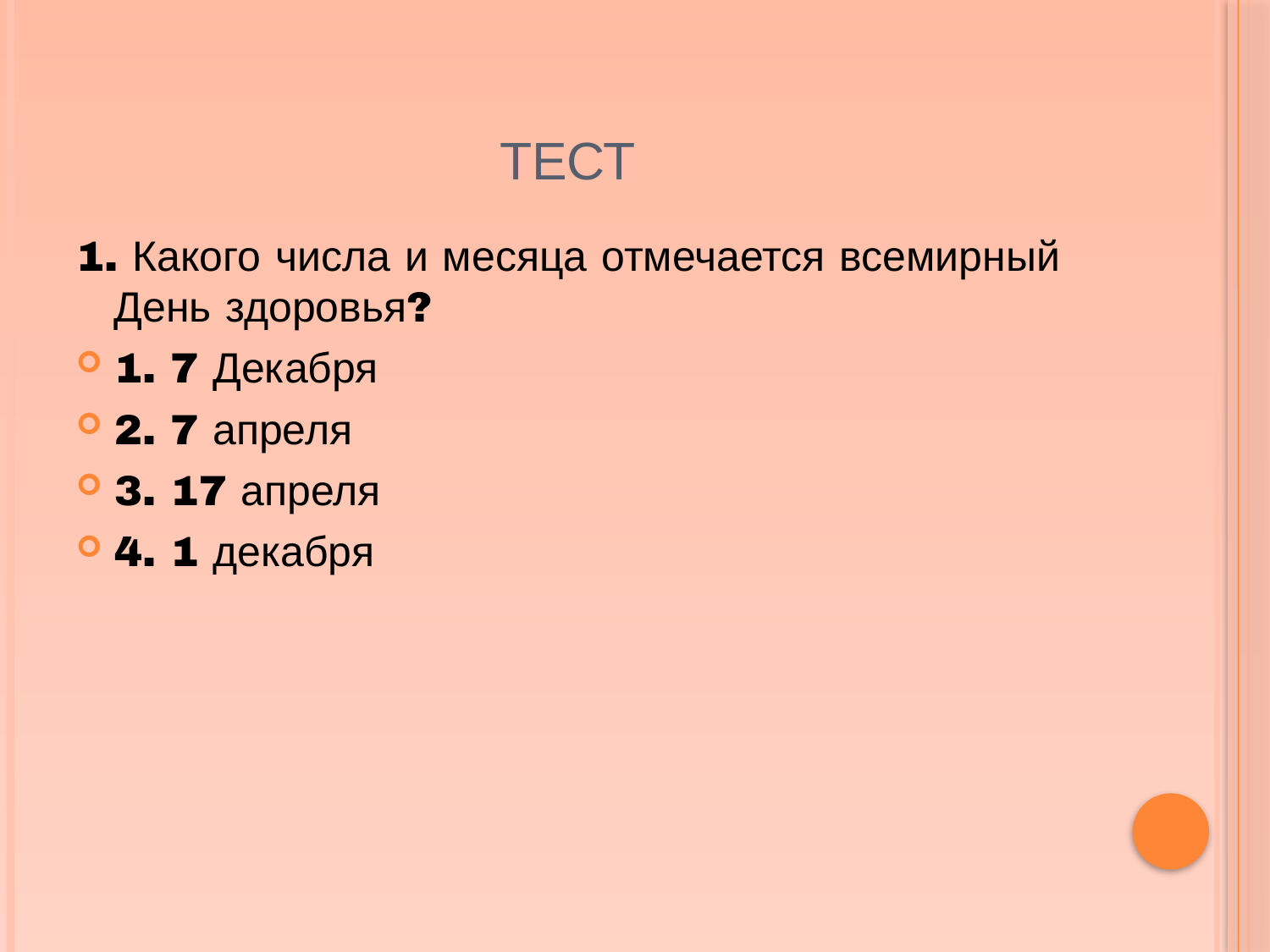

# Тест
1. Какого числа и месяца отмечается всемирный День здоровья?
1. 7 Декабря
2. 7 апреля
3. 17 апреля
4. 1 декабря